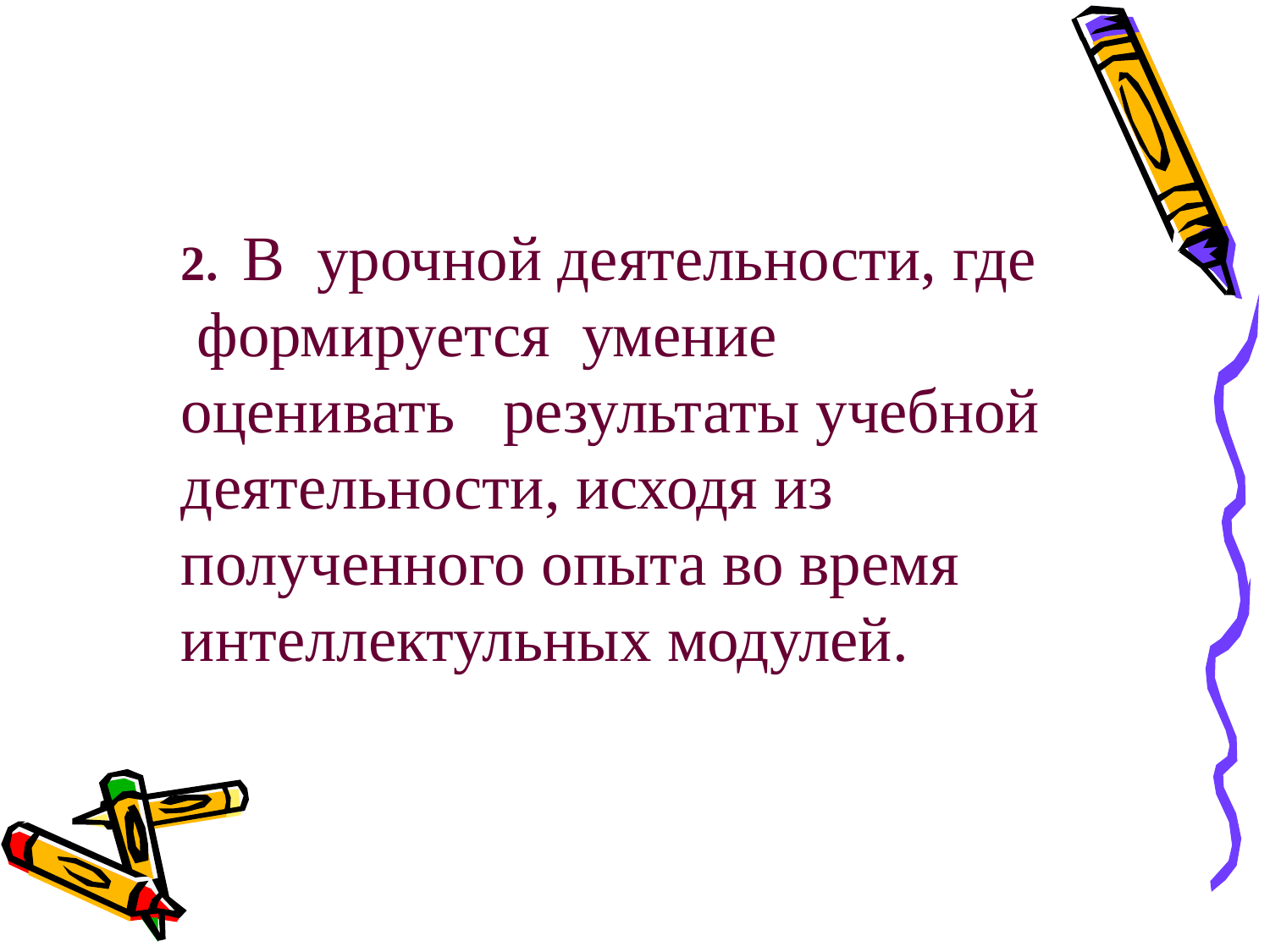

2.  В  урочной деятельности, где   формируется  умение оценивать   результаты учебной деятельности, исходя из полученного опыта во время интеллектульных модулей.